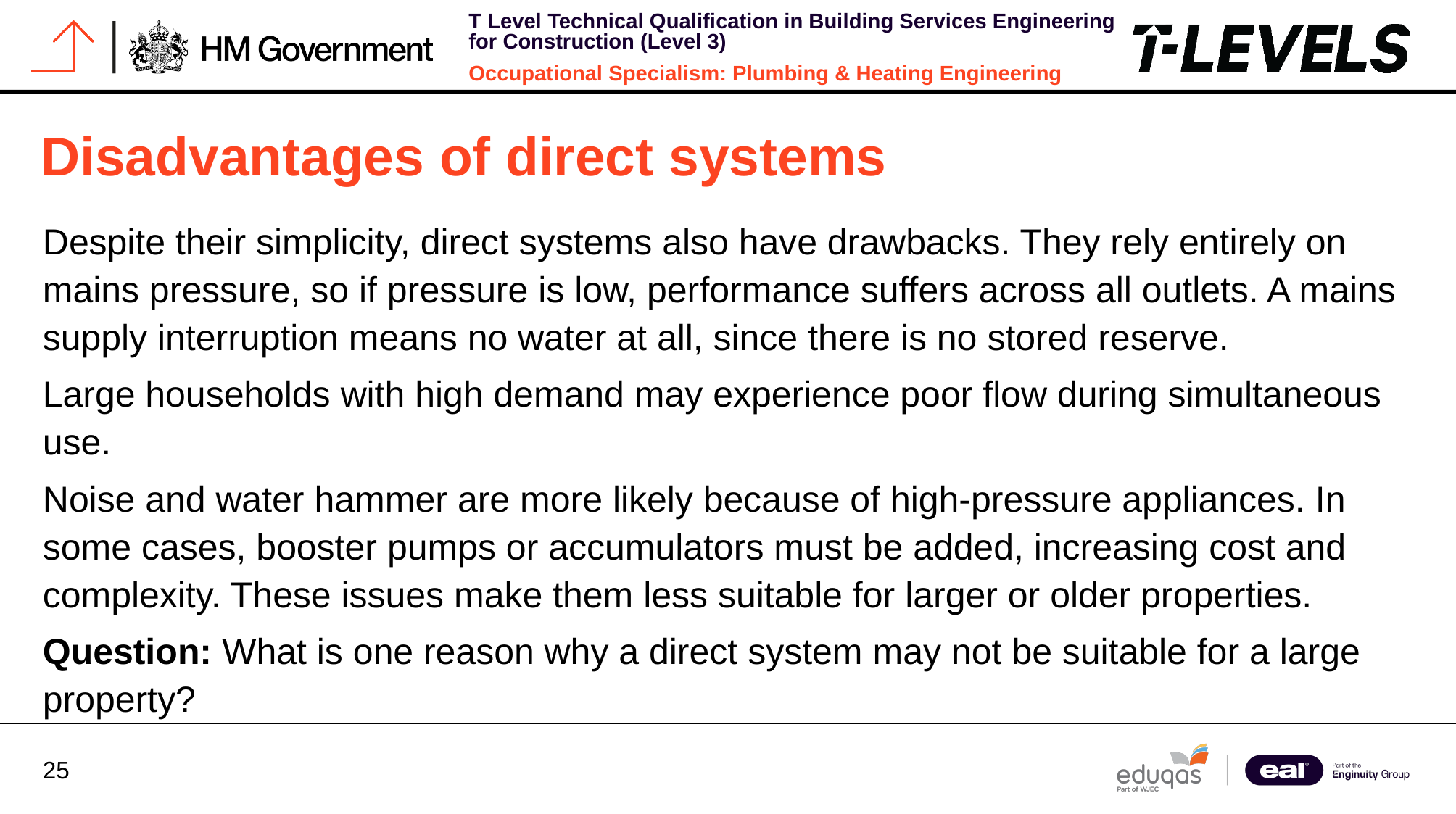

# Disadvantages of direct systems
Despite their simplicity, direct systems also have drawbacks. They rely entirely on mains pressure, so if pressure is low, performance suffers across all outlets. A mains supply interruption means no water at all, since there is no stored reserve.
Large households with high demand may experience poor flow during simultaneous use.
Noise and water hammer are more likely because of high-pressure appliances. In some cases, booster pumps or accumulators must be added, increasing cost and complexity. These issues make them less suitable for larger or older properties.
Question: What is one reason why a direct system may not be suitable for a large property?